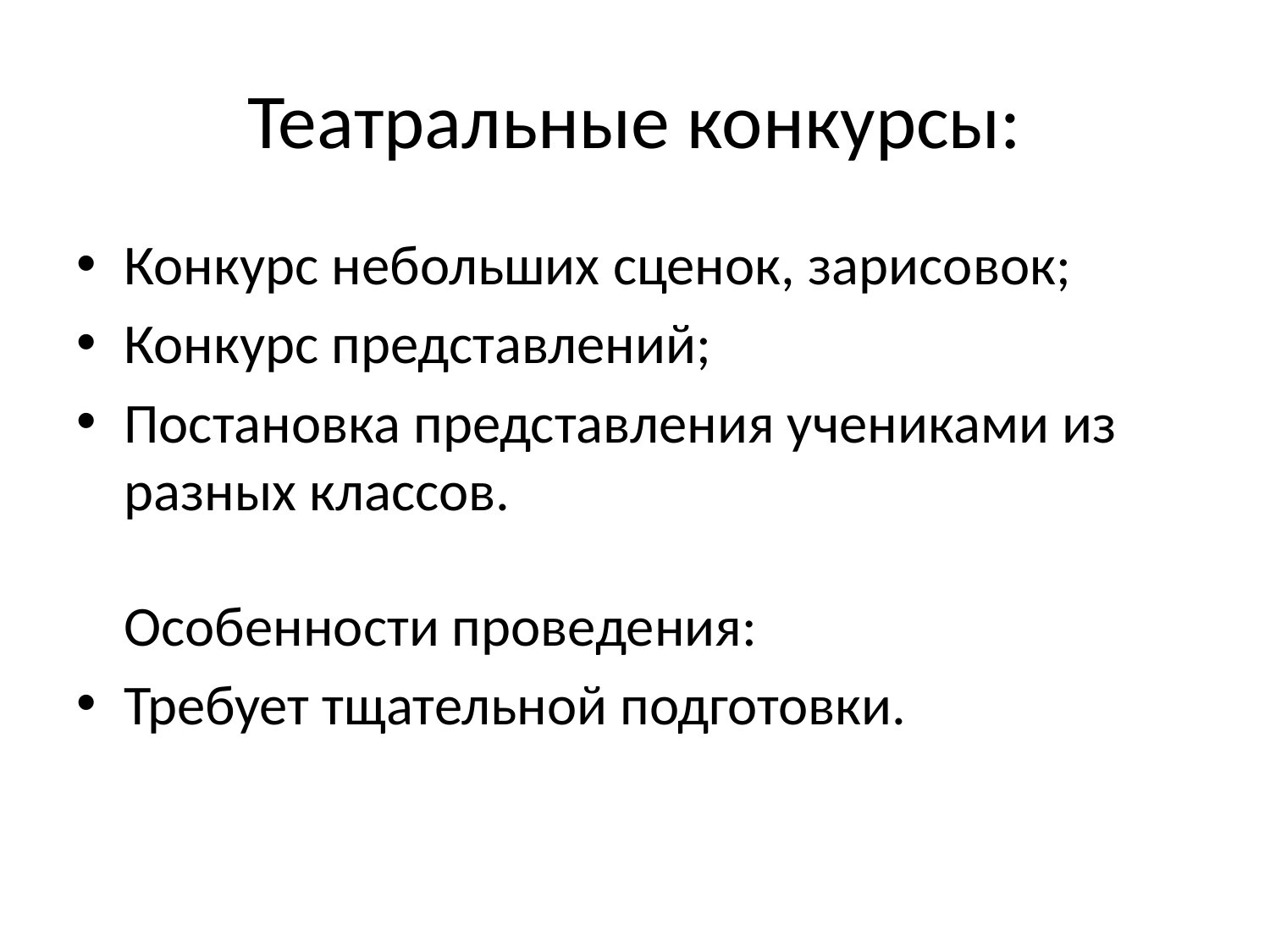

# Театральные конкурсы:
Конкурс небольших сценок, зарисовок;
Конкурс представлений;
Постановка представления учениками из разных классов.
Особенности проведения:
Требует тщательной подготовки.